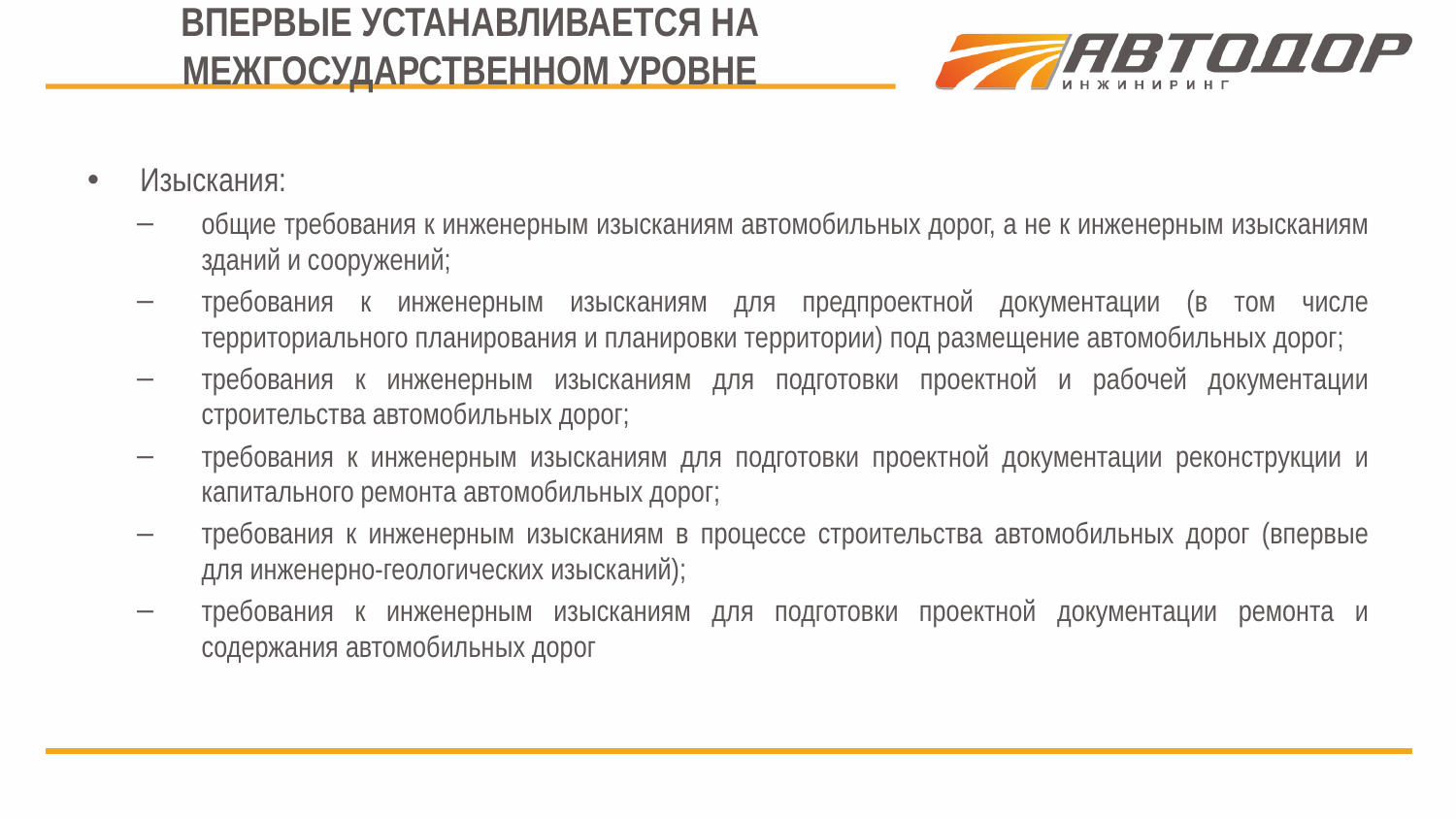

# ВПЕРВЫЕ УСТАНАВЛИВАЕТСЯ НА МЕЖГОСУДАРСТВЕННОМ УРОВНЕ
Изыскания:
общие требования к инженерным изысканиям автомобильных дорог, а не к инженерным изысканиям зданий и сооружений;
требования к инженерным изысканиям для предпроектной документации (в том числе территориального планирования и планировки территории) под размещение автомобильных дорог;
требования к инженерным изысканиям для подготовки проектной и рабочей документации строительства автомобильных дорог;
требования к инженерным изысканиям для подготовки проектной документации реконструкции и капитального ремонта автомобильных дорог;
требования к инженерным изысканиям в процессе строительства автомобильных дорог (впервые для инженерно-геологических изысканий);
требования к инженерным изысканиям для подготовки проектной документации ремонта и содержания автомобильных дорог